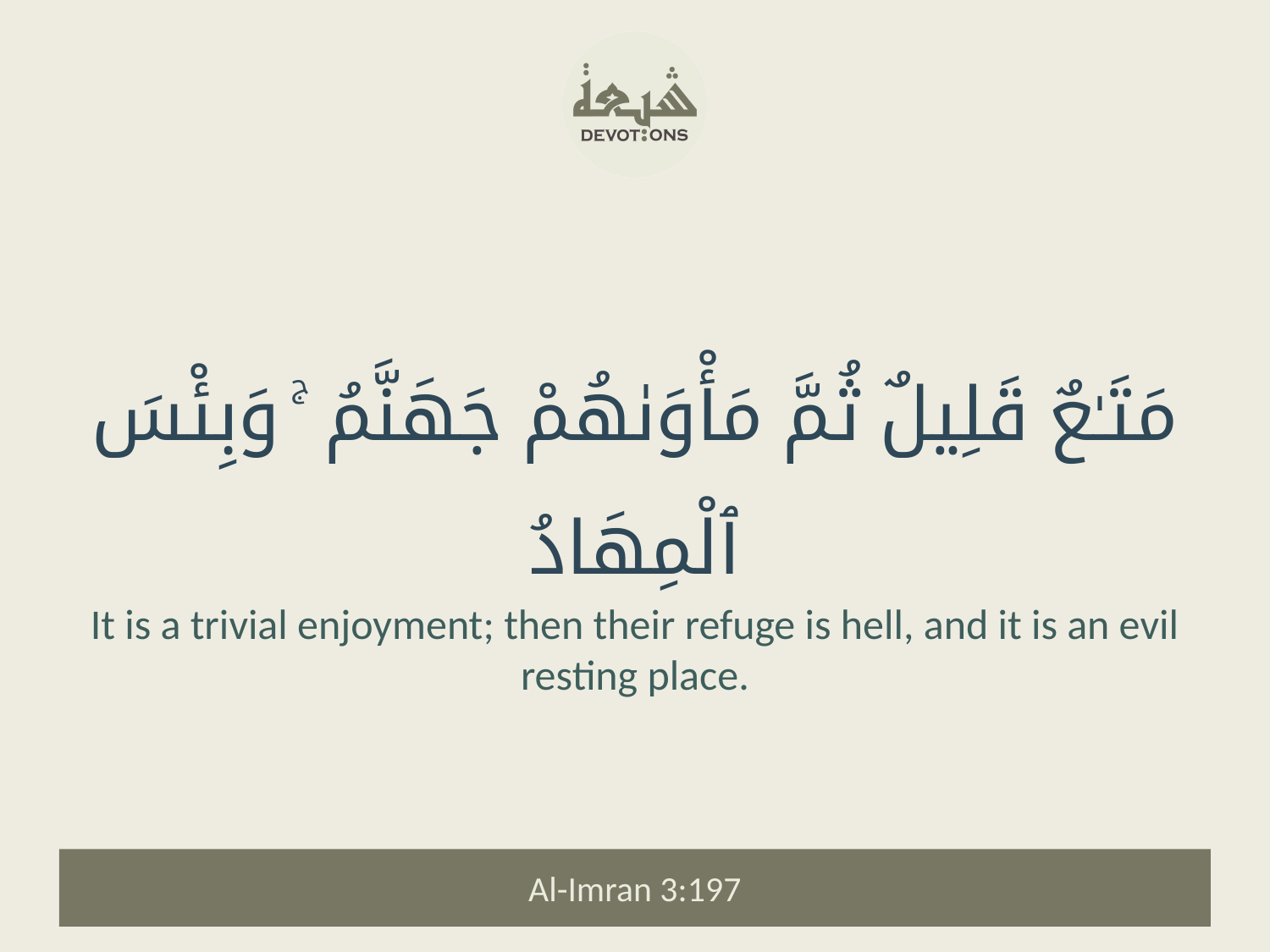

مَتَـٰعٌ قَلِيلٌ ثُمَّ مَأْوَىٰهُمْ جَهَنَّمُ ۚ وَبِئْسَ ٱلْمِهَادُ
It is a trivial enjoyment; then their refuge is hell, and it is an evil resting place.
Al-Imran 3:197